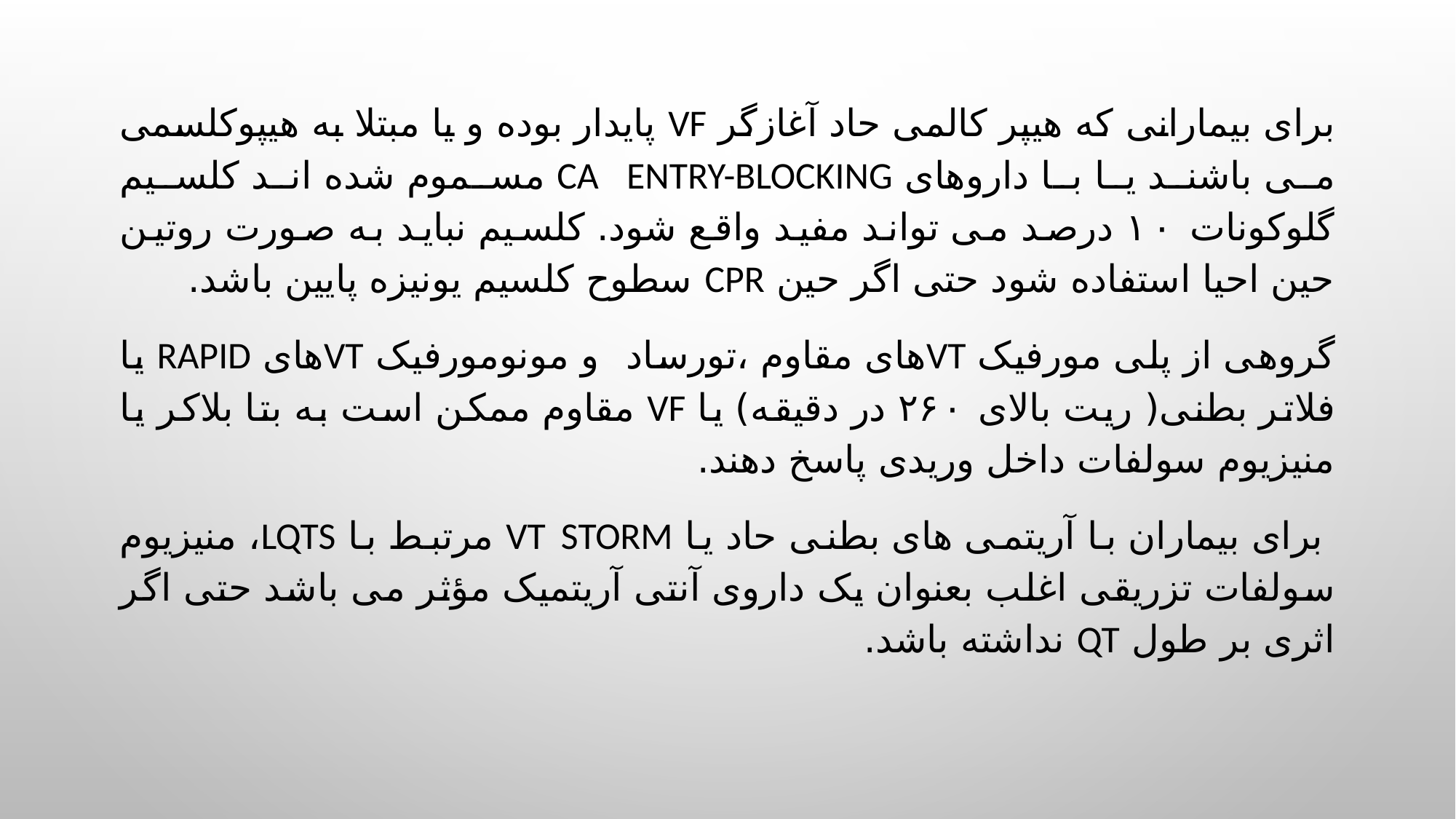

#
برای بیمارانی که هیپر کالمی حاد آغازگر VF پایدار بوده و یا مبتلا به هیپوکلسمی می باشند یا با داروهای Ca entry-blocking مسموم شده اند کلسیم گلوکونات ۱۰ درصد می تواند مفید واقع شود. کلسیم نباید به صورت روتين حين احیا استفاده شود حتی اگر حين CPR سطوح کلسیم یونیزه پایین باشد.
گروهی از پلی مورفیک VTهای مقاوم ،تورساد  و مونومورفیک VTهای rapid یا فلاتر بطنی( ریت بالای ۲۶۰ در دقیقه) یا VF مقاوم ممکن است به بتا بلاکر یا منیزیوم سولفات داخل وریدی پاسخ دهند.
 برای بیماران با آریتمی های بطنی حاد یا VT storm مرتبط با LQTS، منیزیوم سولفات تزریقی اغلب بعنوان یک داروی آنتی آریتمیک مؤثر می باشد حتی اگر اثری بر طول QT نداشته باشد.